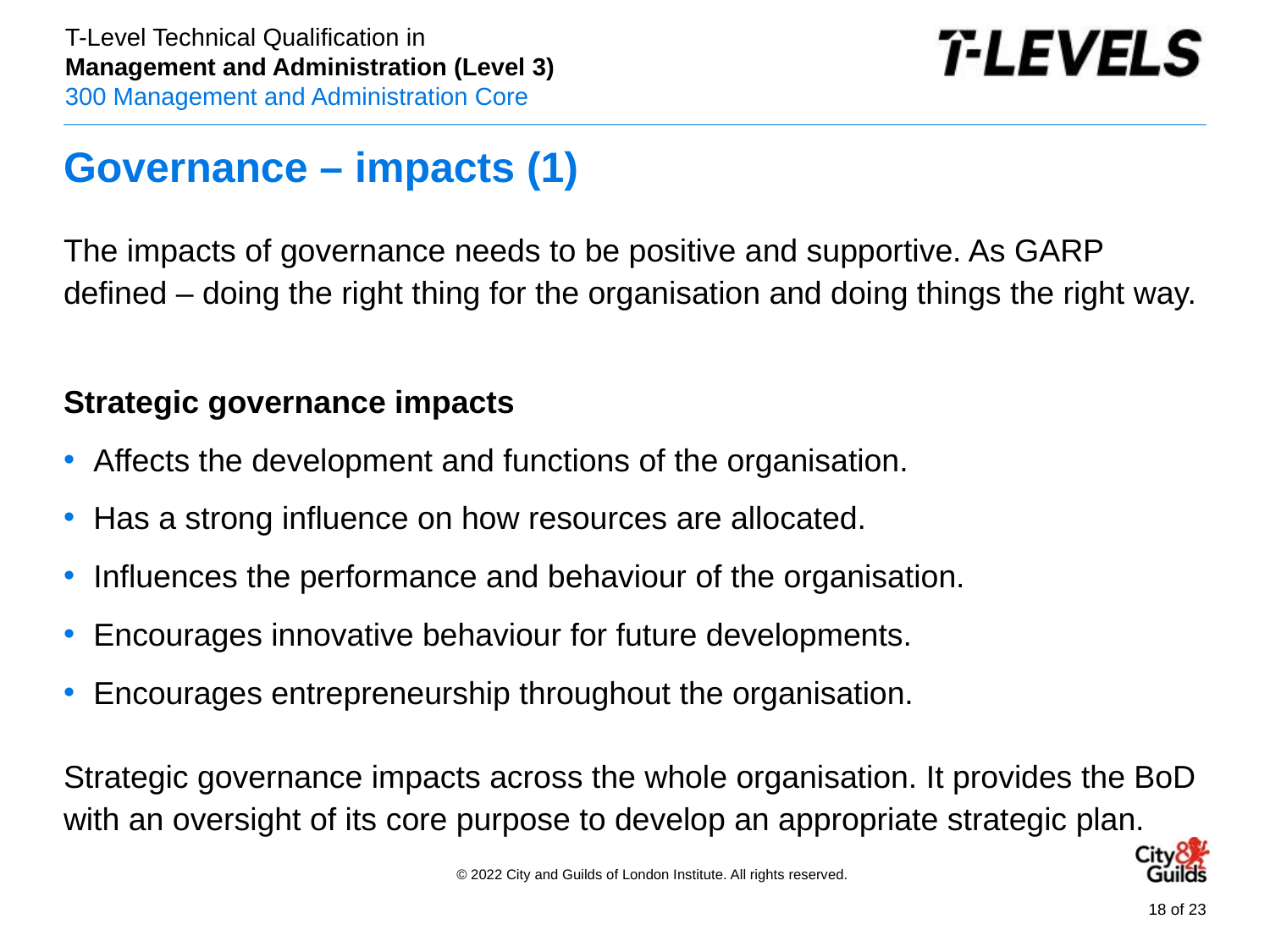

# Governance – impacts (1)
The impacts of governance needs to be positive and supportive. As GARP defined – doing the right thing for the organisation and doing things the right way.

Strategic governance impacts
Affects the development and functions of the organisation.
Has a strong influence on how resources are allocated.
Influences the performance and behaviour of the organisation.
Encourages innovative behaviour for future developments.
Encourages entrepreneurship throughout the organisation.

Strategic governance impacts across the whole organisation. It provides the BoD with an oversight of its core purpose to develop an appropriate strategic plan.